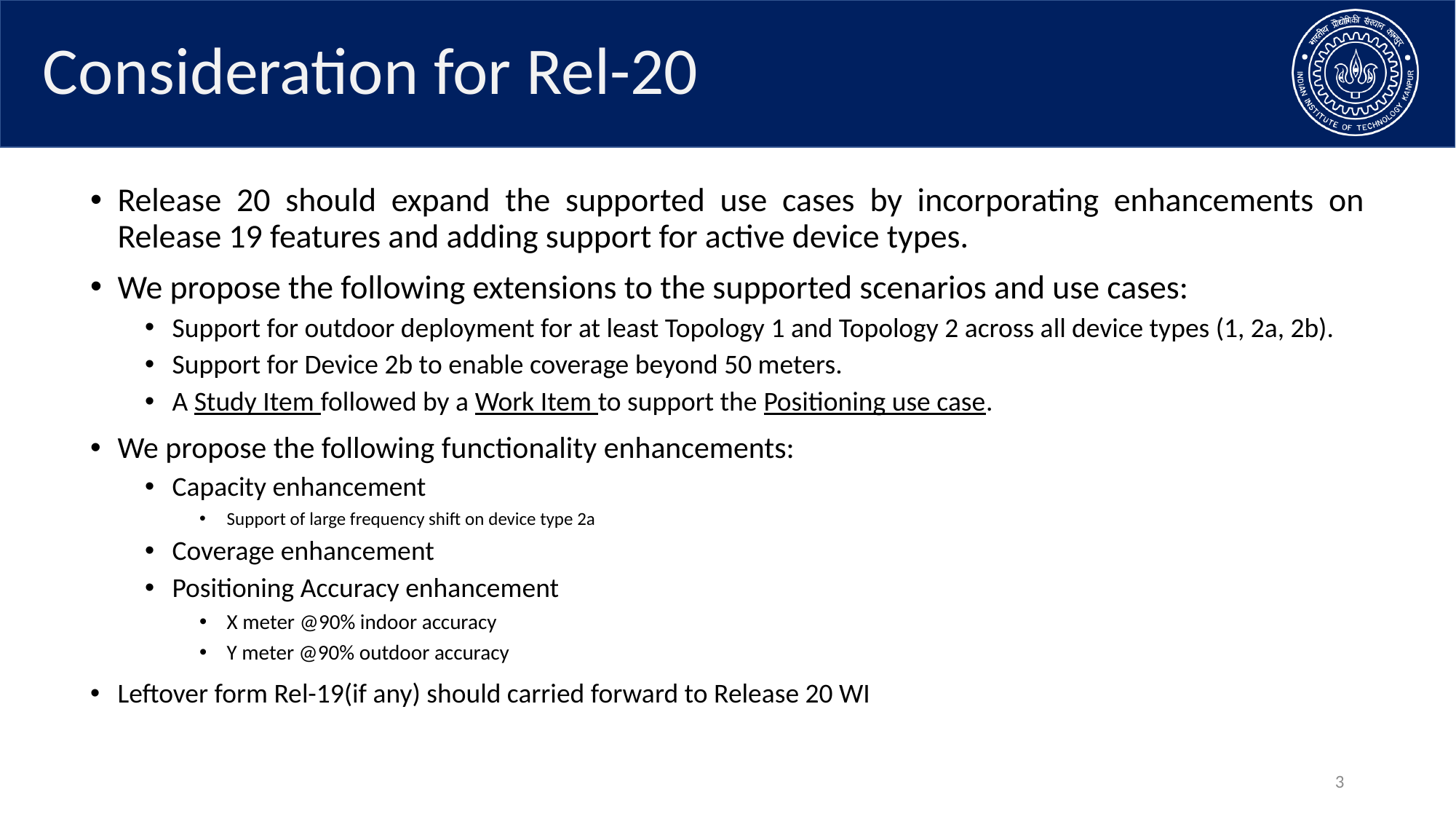

# Consideration for Rel-20
Release 20 should expand the supported use cases by incorporating enhancements on Release 19 features and adding support for active device types.
We propose the following extensions to the supported scenarios and use cases:
Support for outdoor deployment for at least Topology 1 and Topology 2 across all device types (1, 2a, 2b).
Support for Device 2b to enable coverage beyond 50 meters.
A Study Item followed by a Work Item to support the Positioning use case.
We propose the following functionality enhancements:
Capacity enhancement
Support of large frequency shift on device type 2a
Coverage enhancement
Positioning Accuracy enhancement
X meter @90% indoor accuracy
Y meter @90% outdoor accuracy
Leftover form Rel-19(if any) should carried forward to Release 20 WI
3